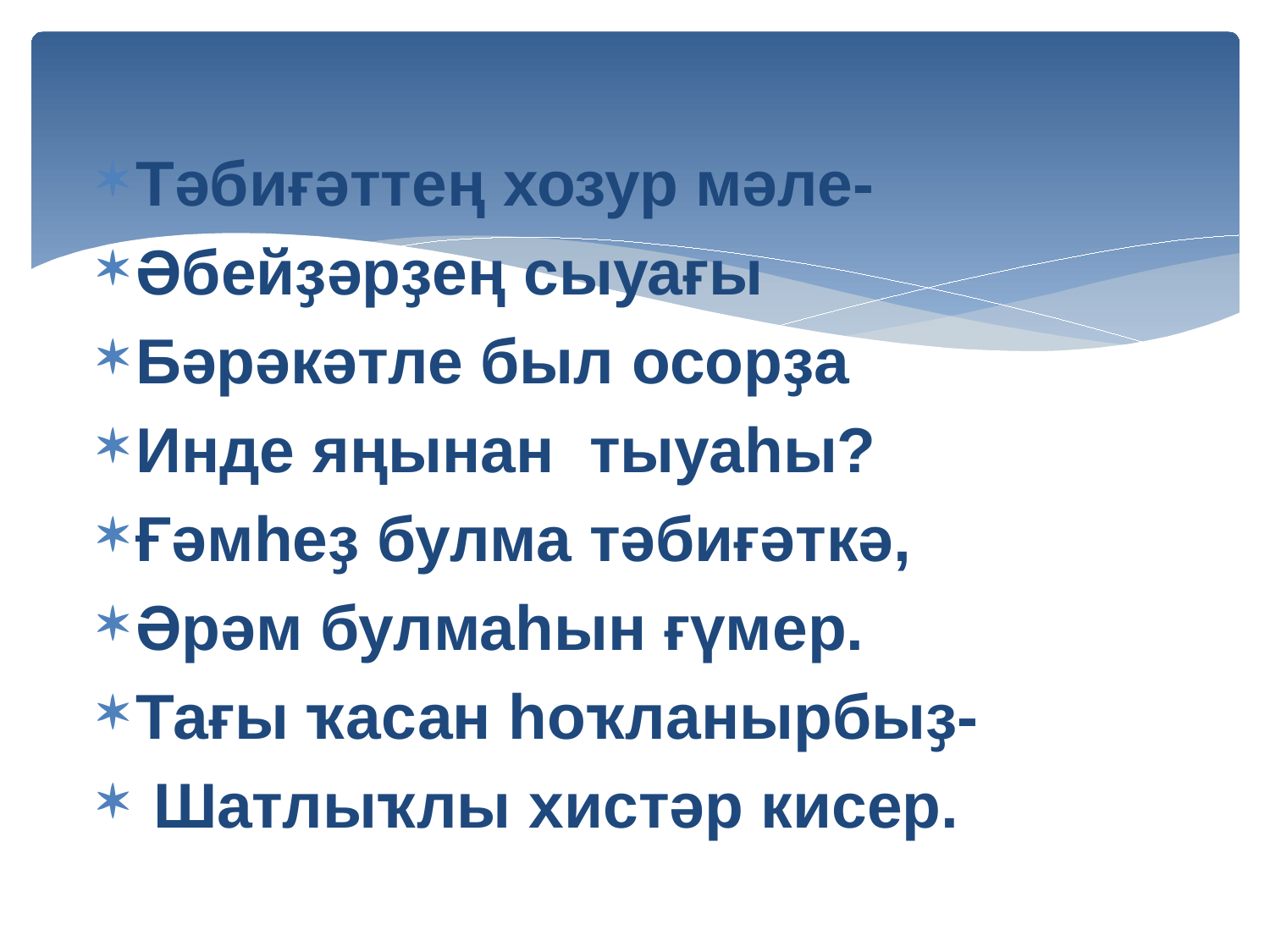

#
Тәбиғәттең хозур мәле-
Әбейҙәрҙең сыуағы
Бәрәкәтле был осорҙа
Инде яңынан  тыуаһы?
Ғәмһеҙ булма тәбиғәткә,
Әрәм булмаһын ғүмер.
Тағы ҡасан һоҡланырбыҙ-
 Шатлыҡлы хистәр кисер.